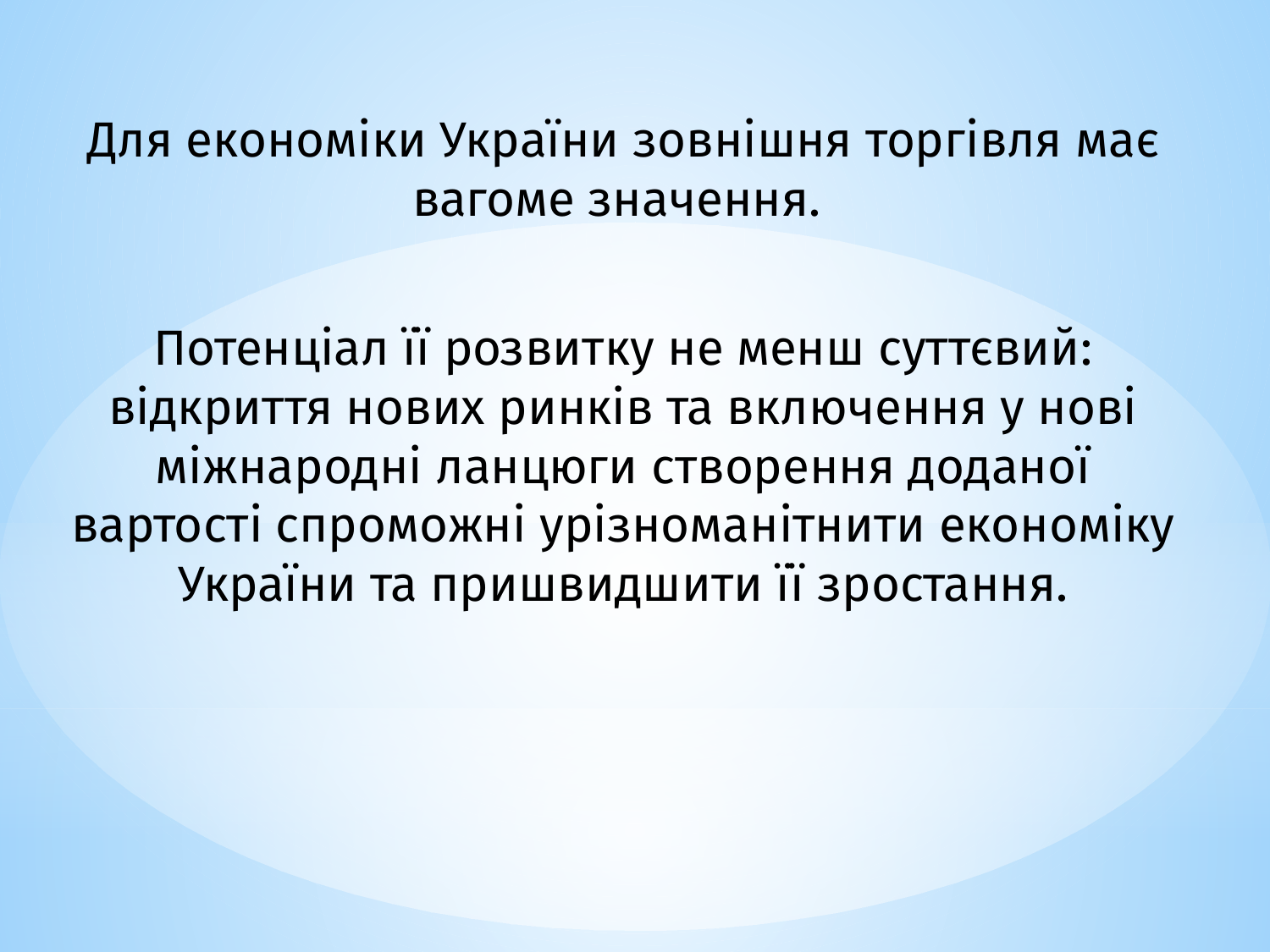

Для економіки України зовнішня торгівля має вагоме значення.

Потенціал її розвитку не менш суттєвий: відкриття нових ринків та включення у нові міжнародні ланцюги створення доданої вартості спроможні урізноманітнити економіку України та пришвидшити її зростання.